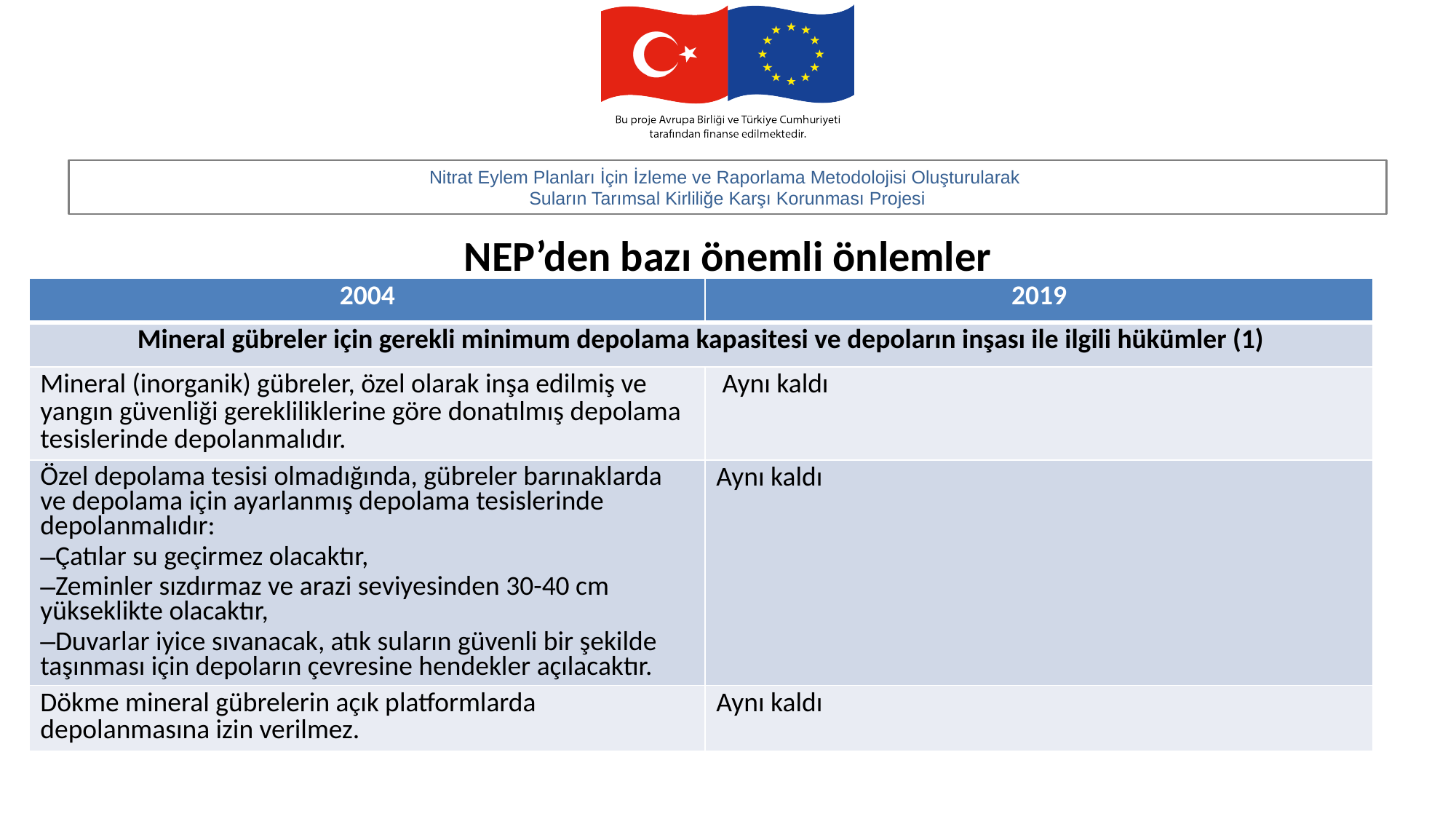

# NEP’den bazı önemli önlemler
| 2004 | 2019 |
| --- | --- |
| Mineral gübreler için gerekli minimum depolama kapasitesi ve depoların inşası ile ilgili hükümler (1) |  |
| Mineral (inorganik) gübreler, özel olarak inşa edilmiş ve yangın güvenliği gerekliliklerine göre donatılmış depolama tesislerinde depolanmalıdır. | Aynı kaldı |
| Özel depolama tesisi olmadığında, gübreler barınaklarda ve depolama için ayarlanmış depolama tesislerinde depolanmalıdır: Çatılar su geçirmez olacaktır, Zeminler sızdırmaz ve arazi seviyesinden 30-40 cm yükseklikte olacaktır, Duvarlar iyice sıvanacak, atık suların güvenli bir şekilde taşınması için depoların çevresine hendekler açılacaktır. | Aynı kaldı |
| Dökme mineral gübrelerin açık platformlarda depolanmasına izin verilmez. | Aynı kaldı |
.

.